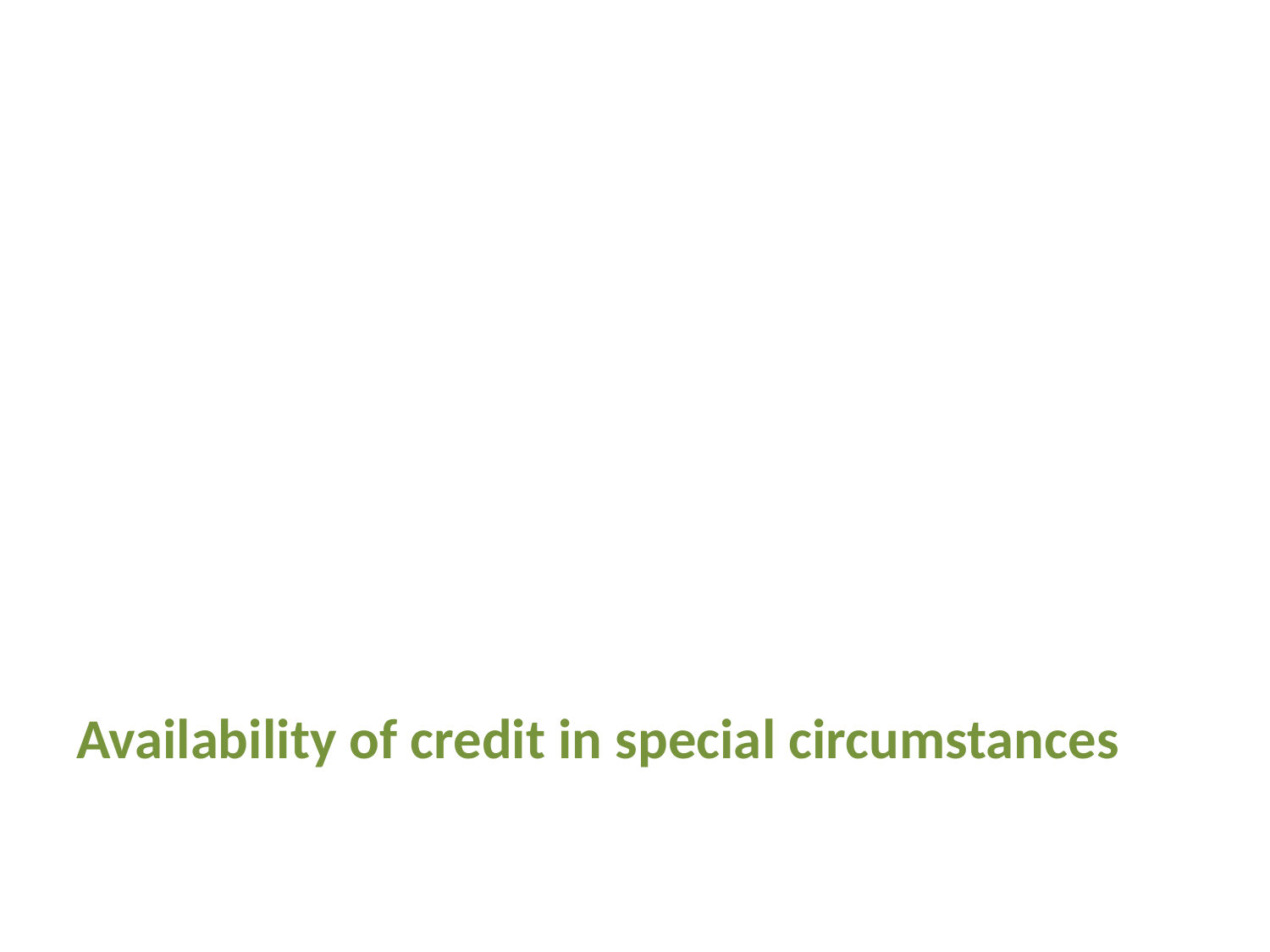

#

Availability of credit in special circumstances